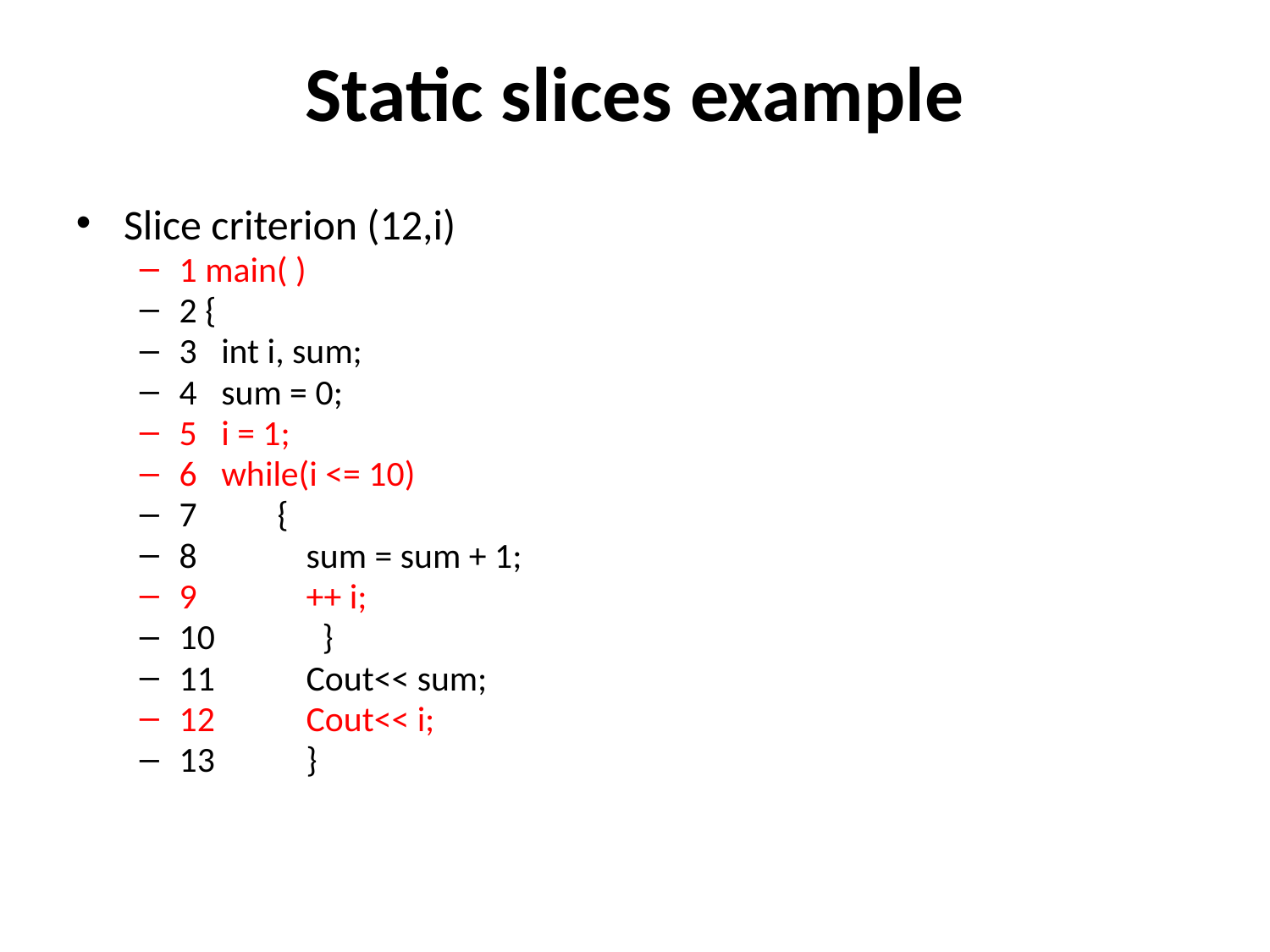

Static slices example
Slice criterion (12,i)
1 main( )
2 {
3   int i, sum;
4   sum = 0;
5   i = 1;
6   while(i <= 10)
7          {
8	sum = sum + 1;
9	++ i;
10	  }
11	Cout<< sum;
12	Cout<< i;
13	}